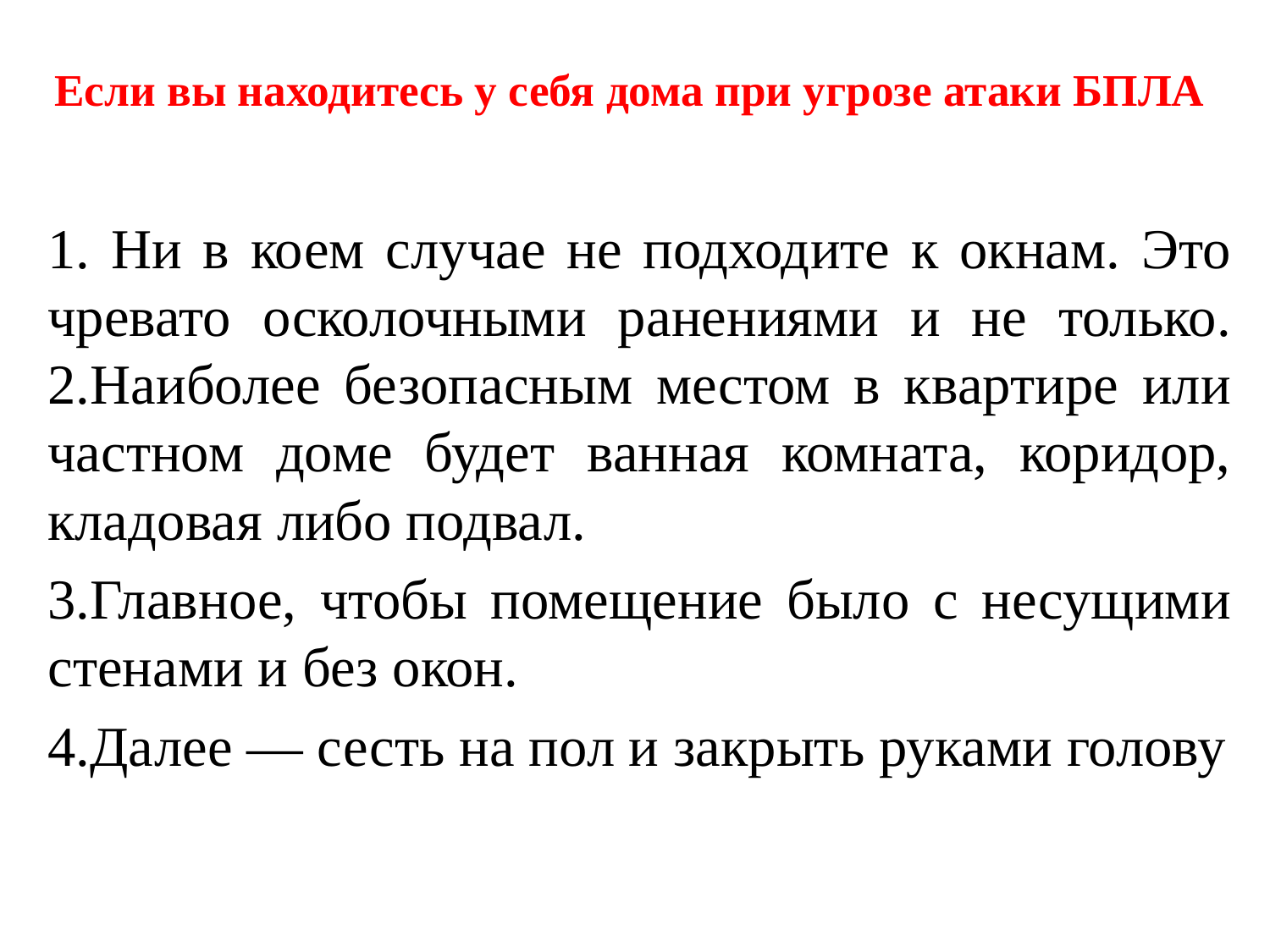

# Если вы находитесь у себя дома при угрозе атаки БПЛА
1. Ни в коем случае не подходите к окнам. Это чревато осколочными ранениями и не только. 2.Наиболее безопасным местом в квартире или частном доме будет ванная комната, коридор, кладовая либо подвал.
3.Главное, чтобы помещение было с несущими стенами и без окон.
4.Далее — сесть на пол и закрыть руками голову